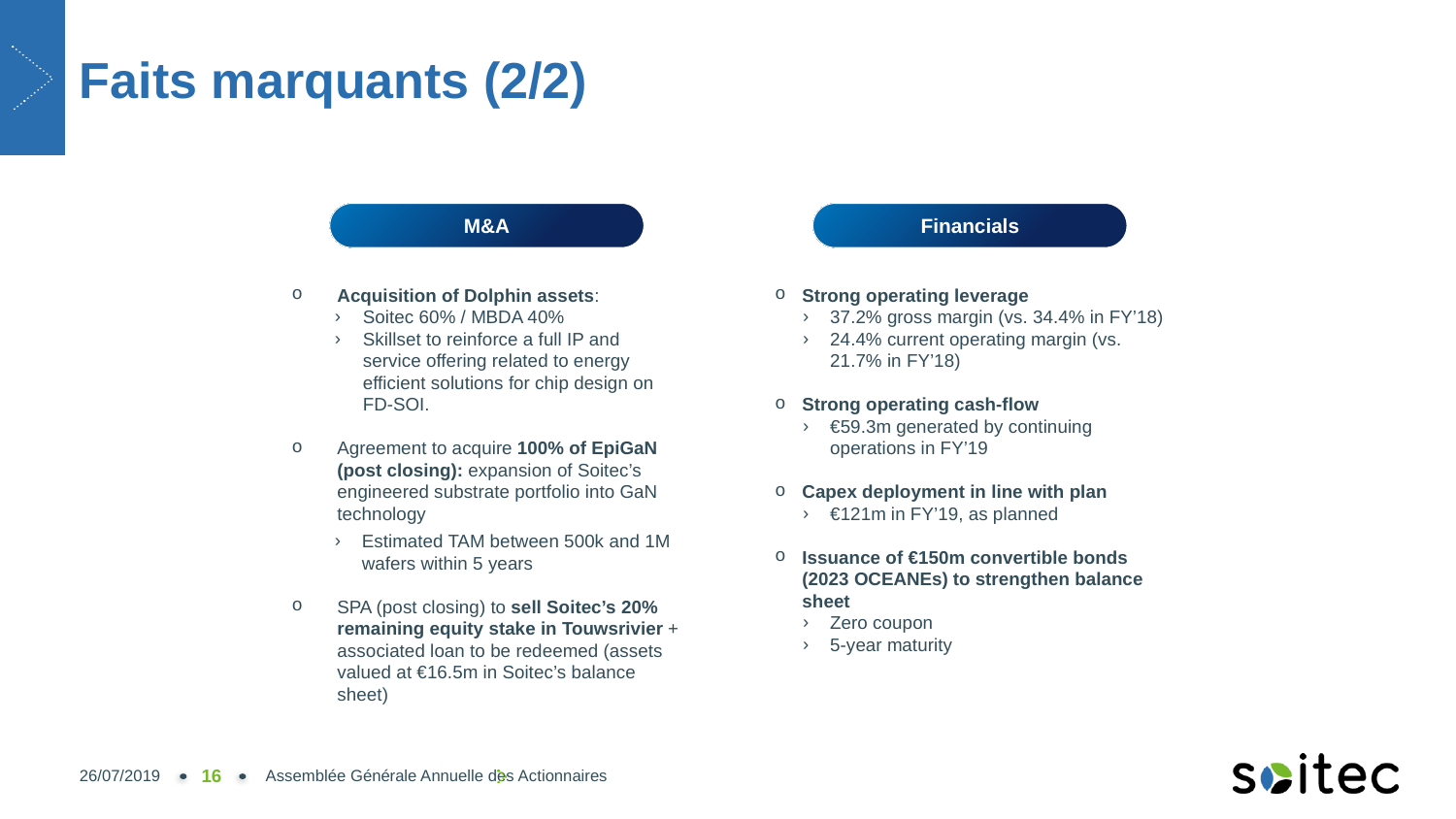

# Faits marquants (2/2)
M&A
Financials

Acquisition of Dolphin assets:
Soitec 60% / MBDA 40%
Skillset to reinforce a full IP and service offering related to energy efficient solutions for chip design on FD-SOI.

Agreement to acquire 100% of EpiGaN (post closing): expansion of Soitec’s engineered substrate portfolio into GaN technology
Estimated TAM between 500k and 1M wafers within 5 years

SPA (post closing) to sell Soitec’s 20% remaining equity stake in Touwsrivier + associated loan to be redeemed (assets valued at €16.5m in Soitec’s balance sheet)

Strong operating leverage
37.2% gross margin (vs. 34.4% in FY’18)
24.4% current operating margin (vs. 21.7% in FY’18)

Strong operating cash-flow
€59.3m generated by continuing operations in FY’19

Capex deployment in line with plan
€121m in FY’19, as planned

Issuance of €150m convertible bonds (2023 OCEANEs) to strengthen balance sheet
Zero coupon
5-year maturity
26/07/2019
16
Assemblée Générale Annuelle des Actionnaires